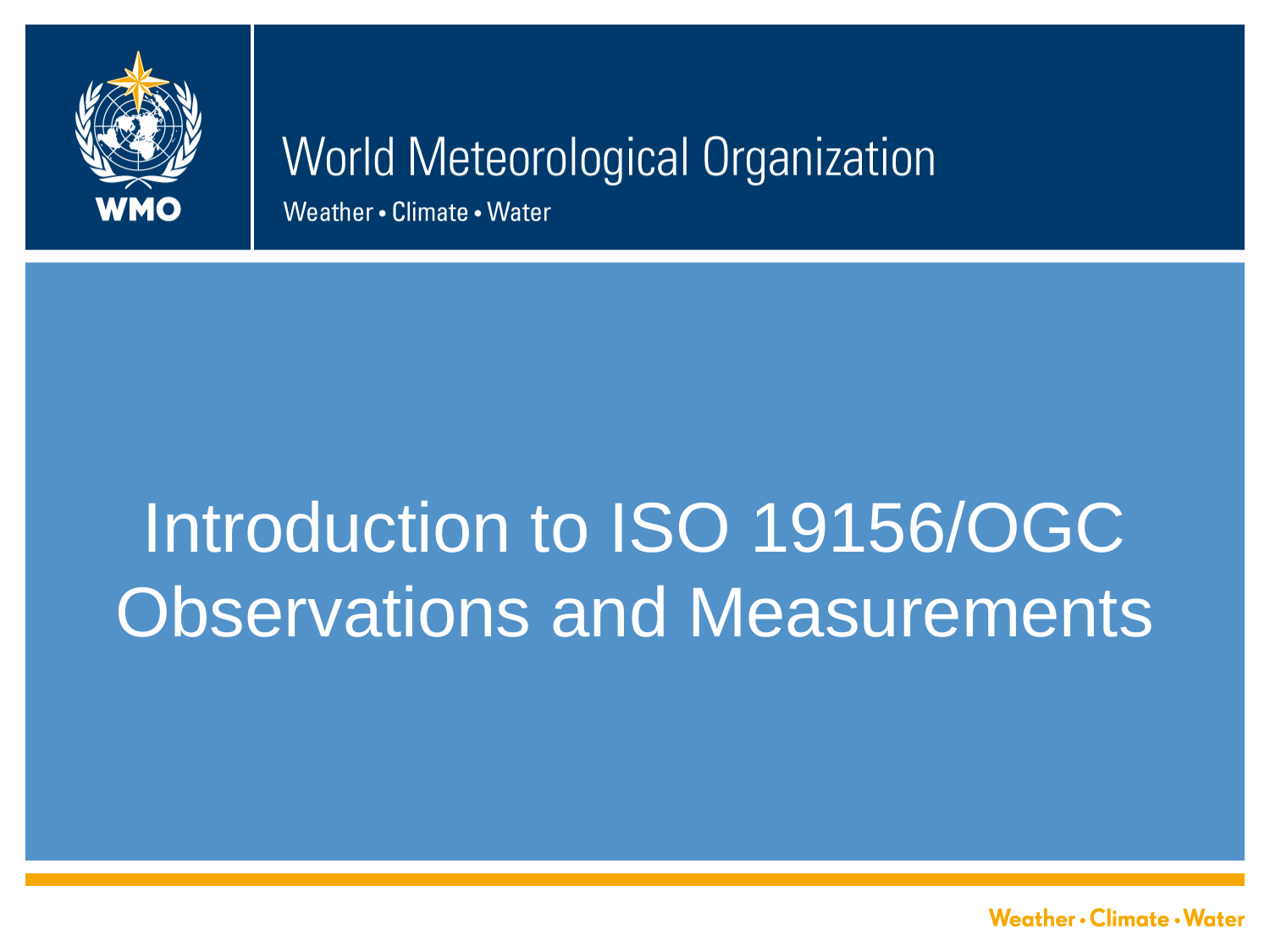

# Introduction to ISO 19156/OGC Observations and Measurements